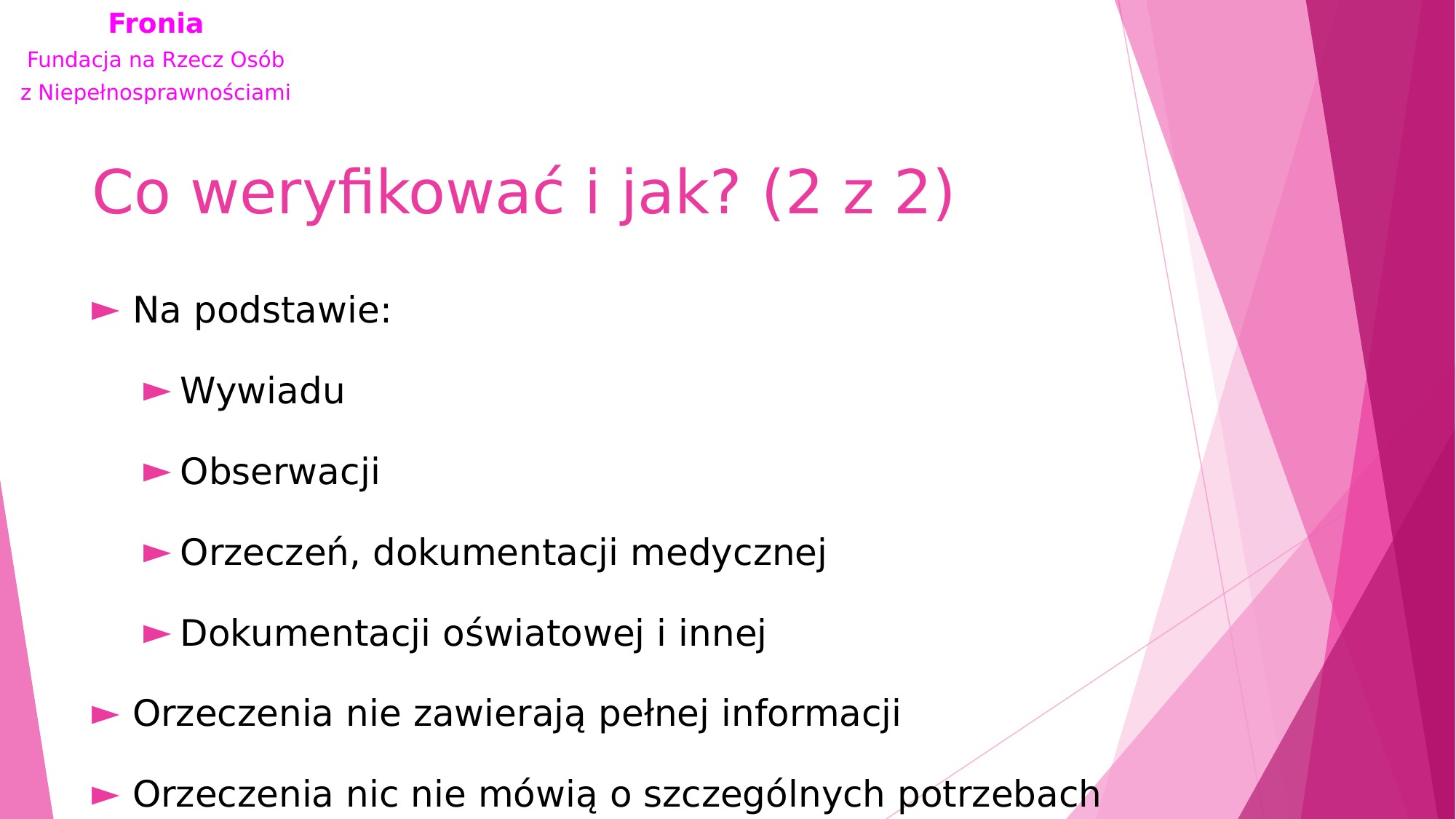

# Co weryfikować i jak? (2 z 2)
Na podstawie:
Wywiadu
Obserwacji
Orzeczeń, dokumentacji medycznej
Dokumentacji oświatowej i innej
Orzeczenia nie zawierają pełnej informacji
Orzeczenia nic nie mówią o szczególnych potrzebach